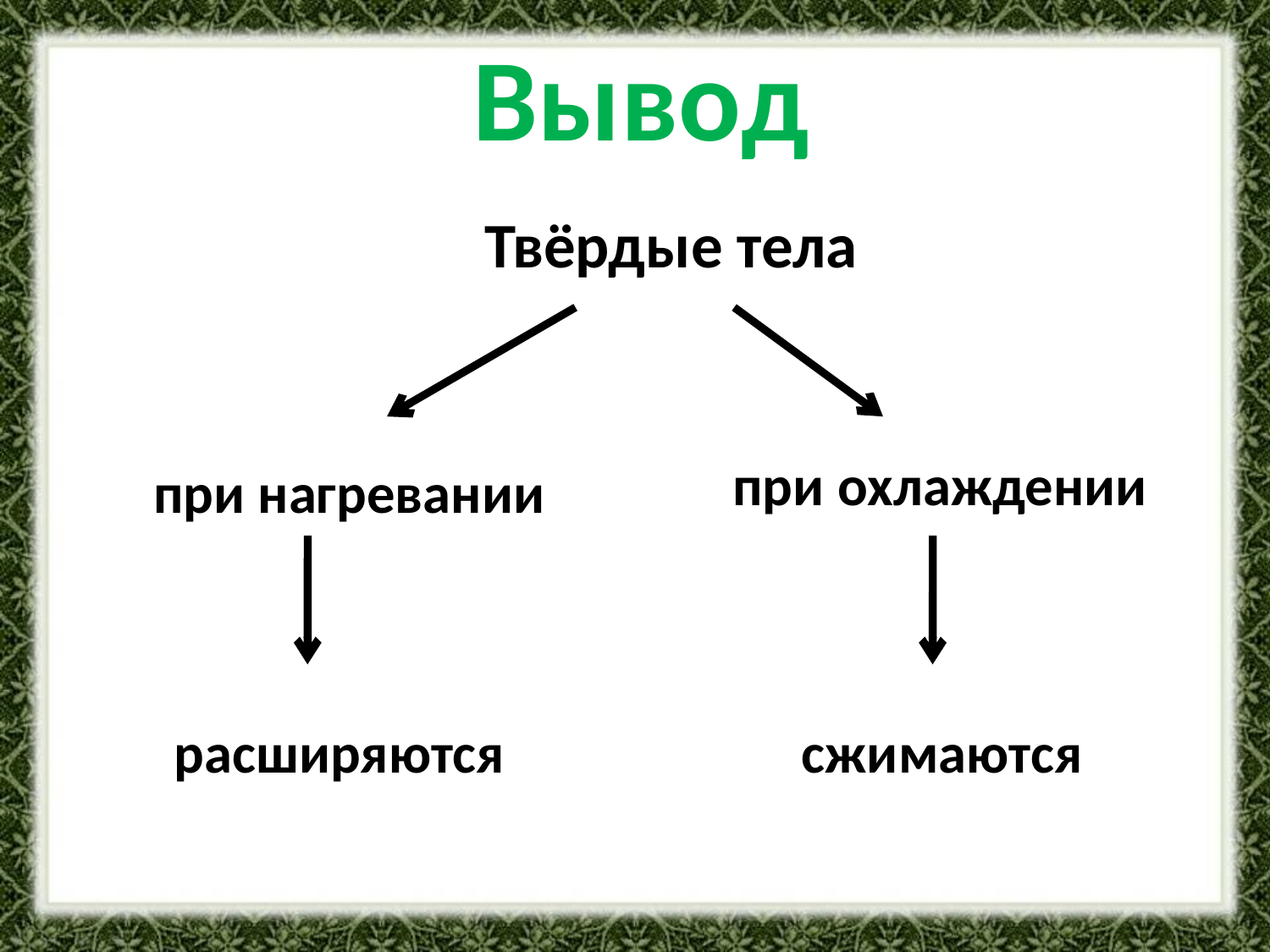

# Вывод
     Твёрдые тела
при охлаждении
при нагревании
расширяются
сжимаются